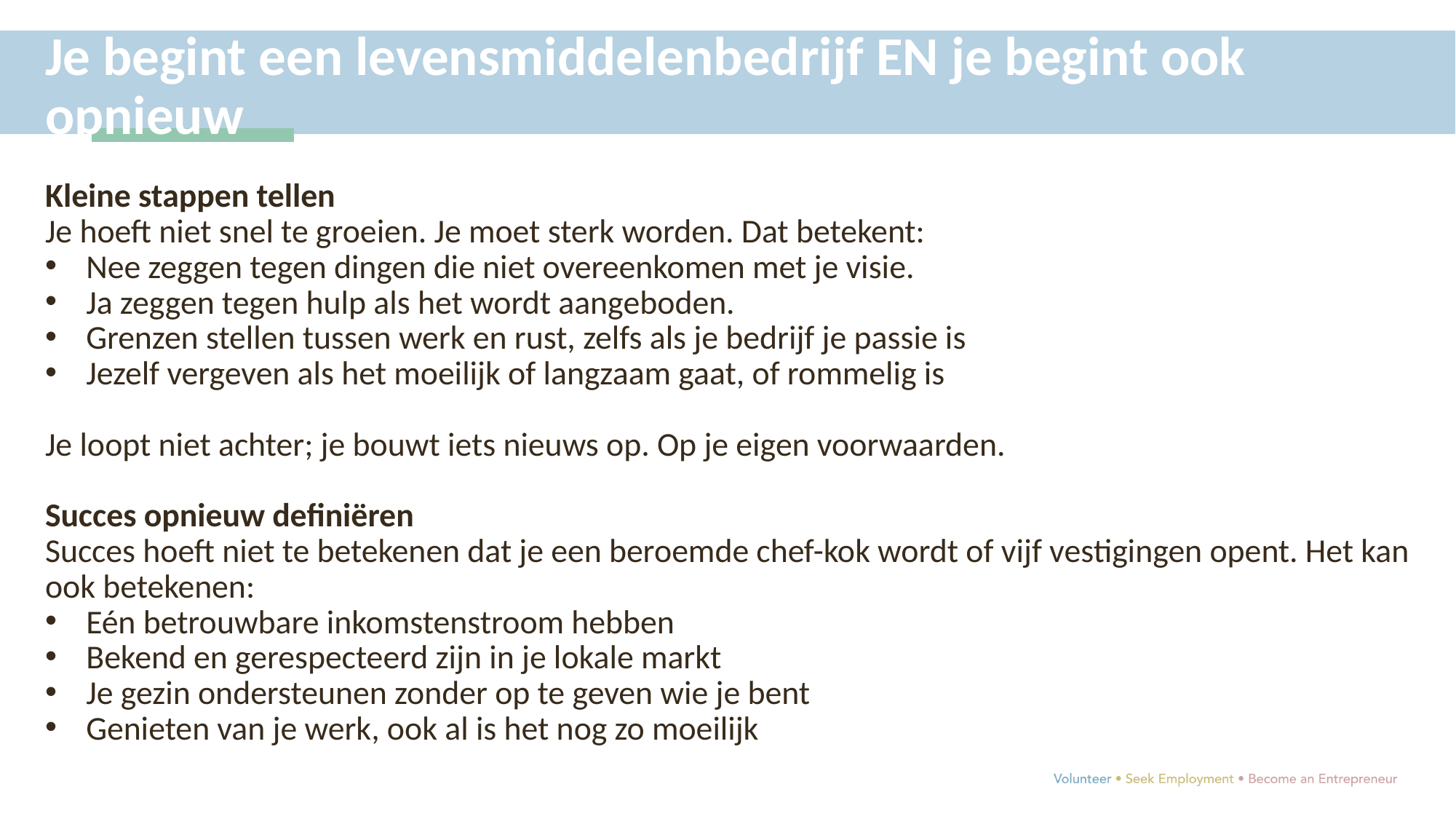

Je begint een levensmiddelenbedrijf EN je begint ook opnieuw
Kleine stappen tellen
Je hoeft niet snel te groeien. Je moet sterk worden. Dat betekent:
Nee zeggen tegen dingen die niet overeenkomen met je visie.
Ja zeggen tegen hulp als het wordt aangeboden.
Grenzen stellen tussen werk en rust, zelfs als je bedrijf je passie is
Jezelf vergeven als het moeilijk of langzaam gaat, of rommelig is

Je loopt niet achter; je bouwt iets nieuws op. Op je eigen voorwaarden.

Succes opnieuw definiëren
Succes hoeft niet te betekenen dat je een beroemde chef-kok wordt of vijf vestigingen opent. Het kan ook betekenen:
Eén betrouwbare inkomstenstroom hebben
Bekend en gerespecteerd zijn in je lokale markt
Je gezin ondersteunen zonder op te geven wie je bent
Genieten van je werk, ook al is het nog zo moeilijk